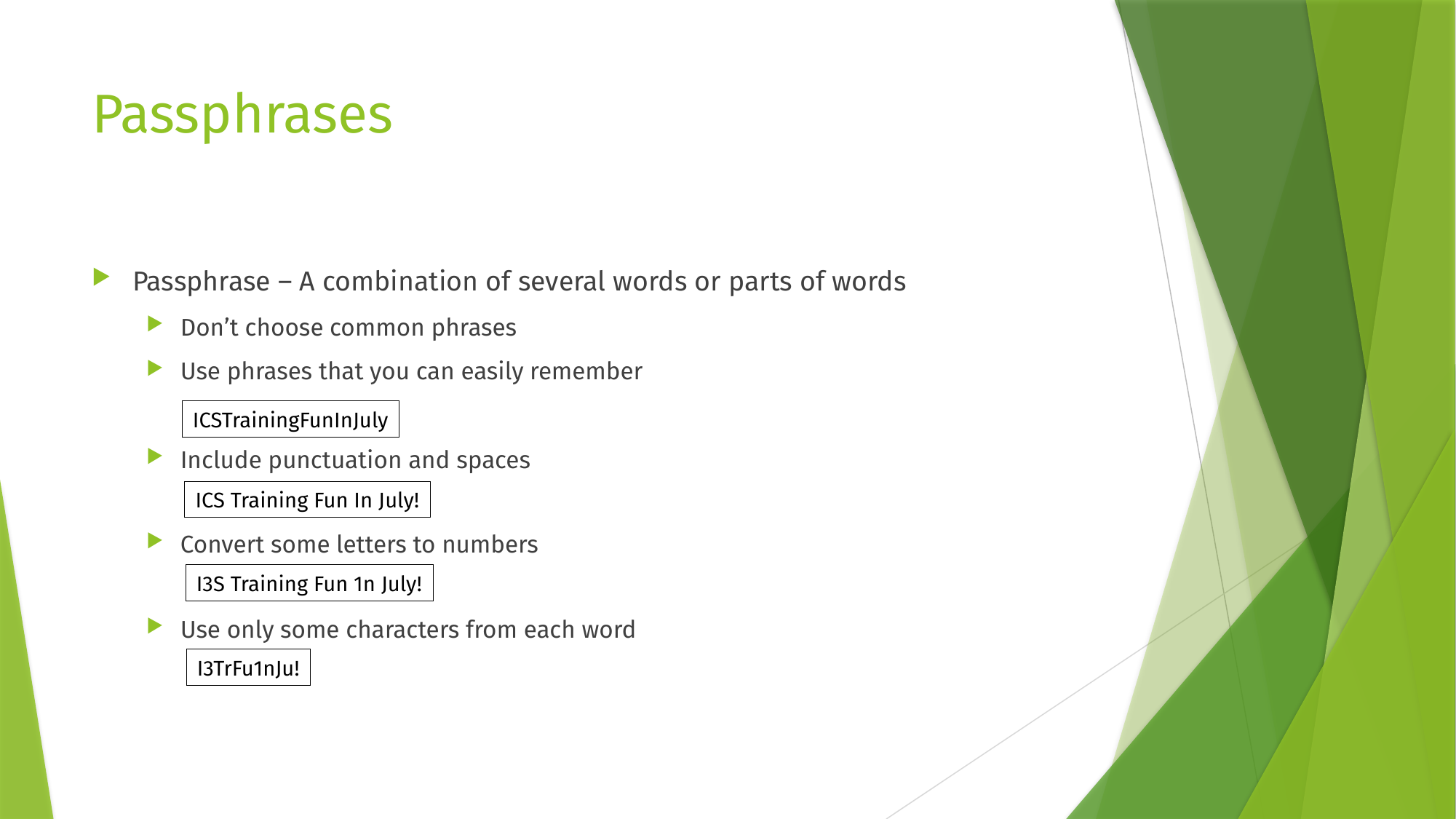

# Passphrases
Passphrase – A combination of several words or parts of words
Don’t choose common phrases
Use phrases that you can easily remember

Include punctuation and spaces

Convert some letters to numbers

Use only some characters from each word
ICSTrainingFunInJuly
ICS Training Fun In July!
I3S Training Fun 1n July!
I3TrFu1nJu!